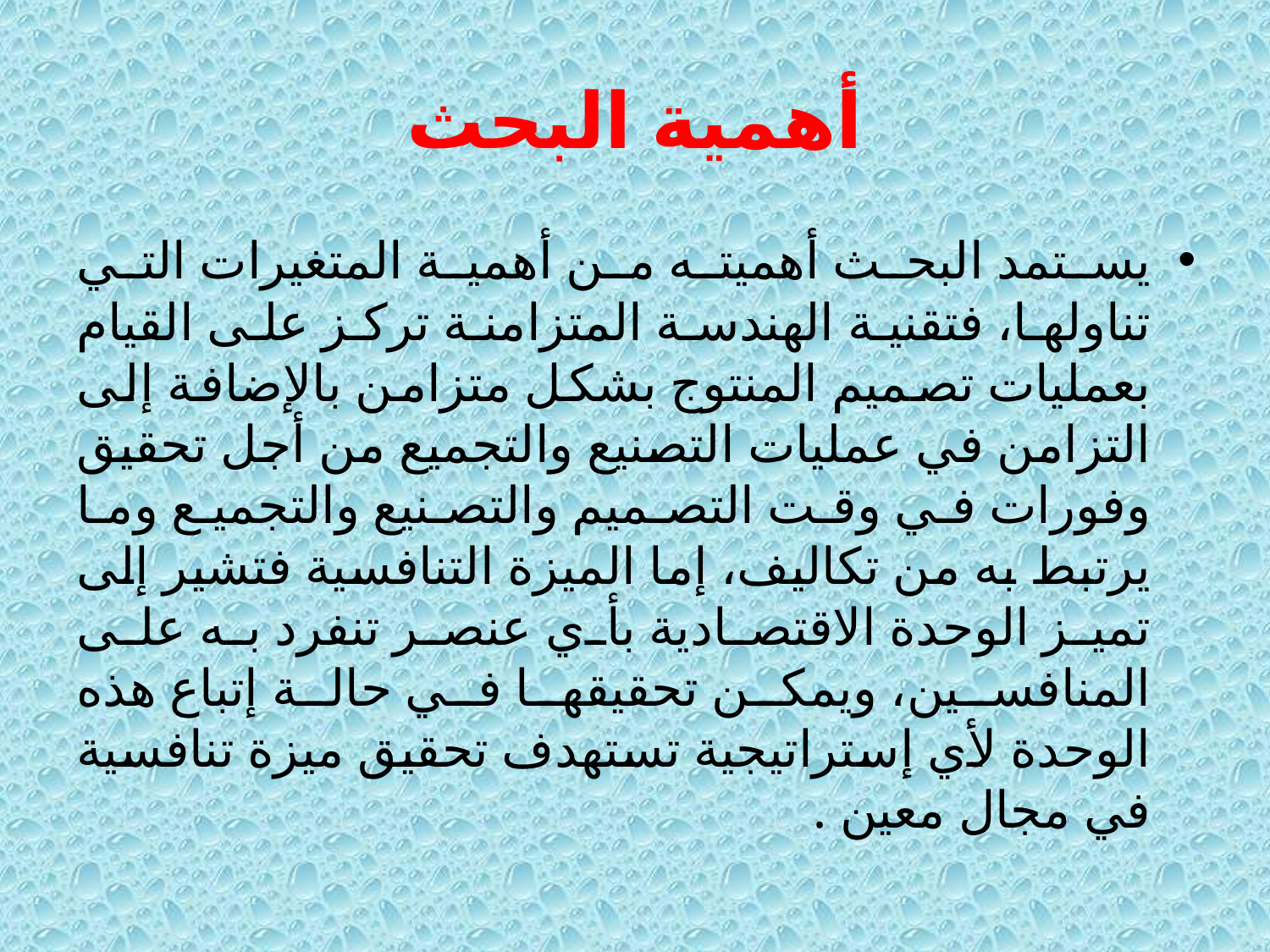

# أهمية البحث
يستمد البحث أهميته من أهمية المتغيرات التي تناولها، فتقنية الهندسة المتزامنة تركز على القيام بعمليات تصميم المنتوج بشكل متزامن بالإضافة إلى التزامن في عمليات التصنيع والتجميع من أجل تحقيق وفورات في وقت التصميم والتصنيع والتجميع وما يرتبط به من تكاليف، إما الميزة التنافسية فتشير إلى تميز الوحدة الاقتصادية بأي عنصر تنفرد به على المنافسين، ويمكن تحقيقها في حالة إتباع هذه الوحدة لأي إستراتيجية تستهدف تحقيق ميزة تنافسية في مجال معين .